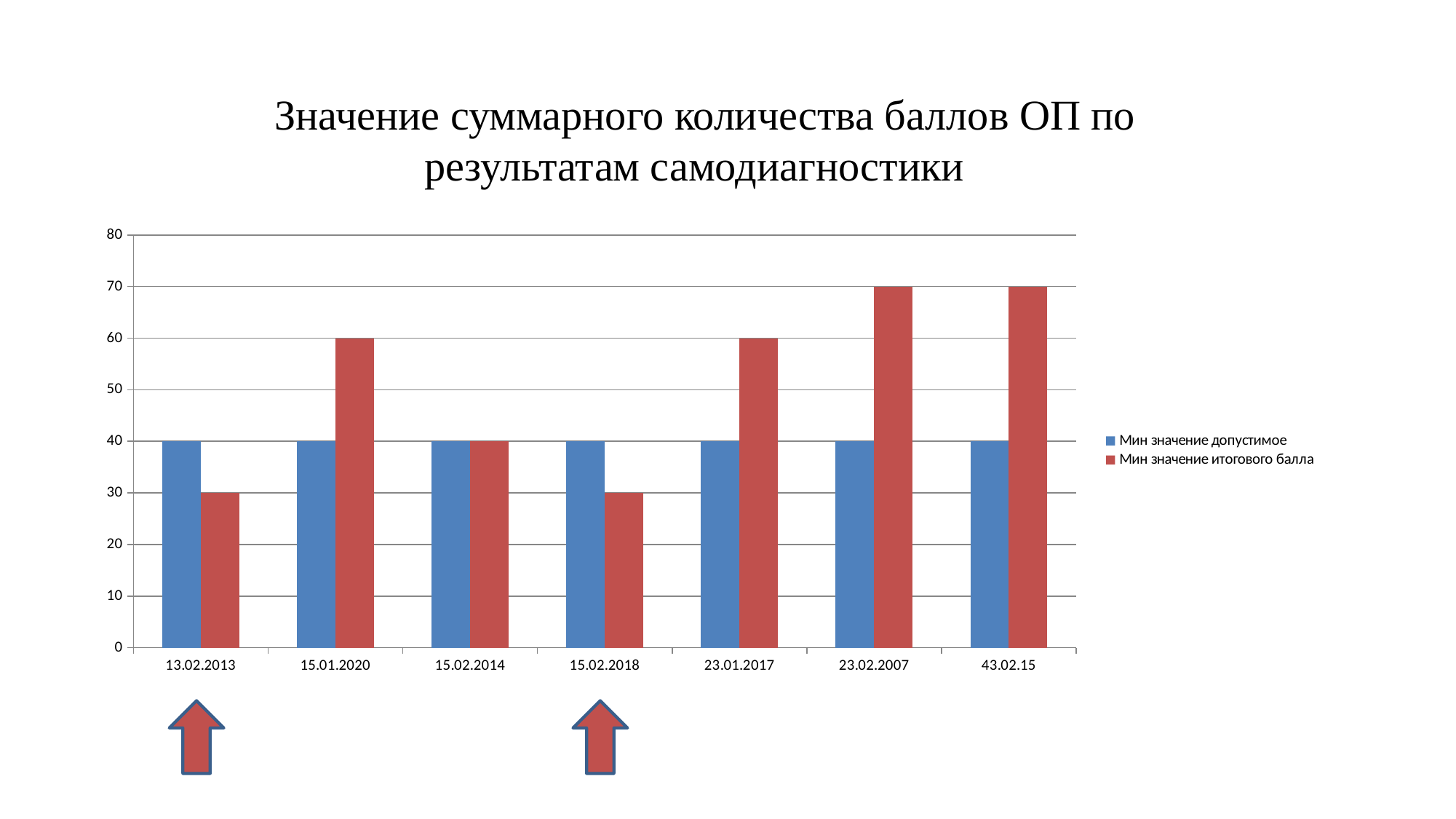

Значение суммарного количества баллов ОП по результатам самодиагностики

### Chart

| Category | Мин значение допустимое | Мин значение итогового балла |
|---|---|---|
| 13.02.2013 | 40.0 | 30.0 |
| 15.01.2020 | 40.0 | 60.0 |
| 15.02.2014 | 40.0 | 40.0 |
| 15.02.2018 | 40.0 | 30.0 |
| 23.01.2017 | 40.0 | 60.0 |
| 23.02.2007 | 40.0 | 70.0 |
| 43.02.15 | 40.0 | 70.0 |